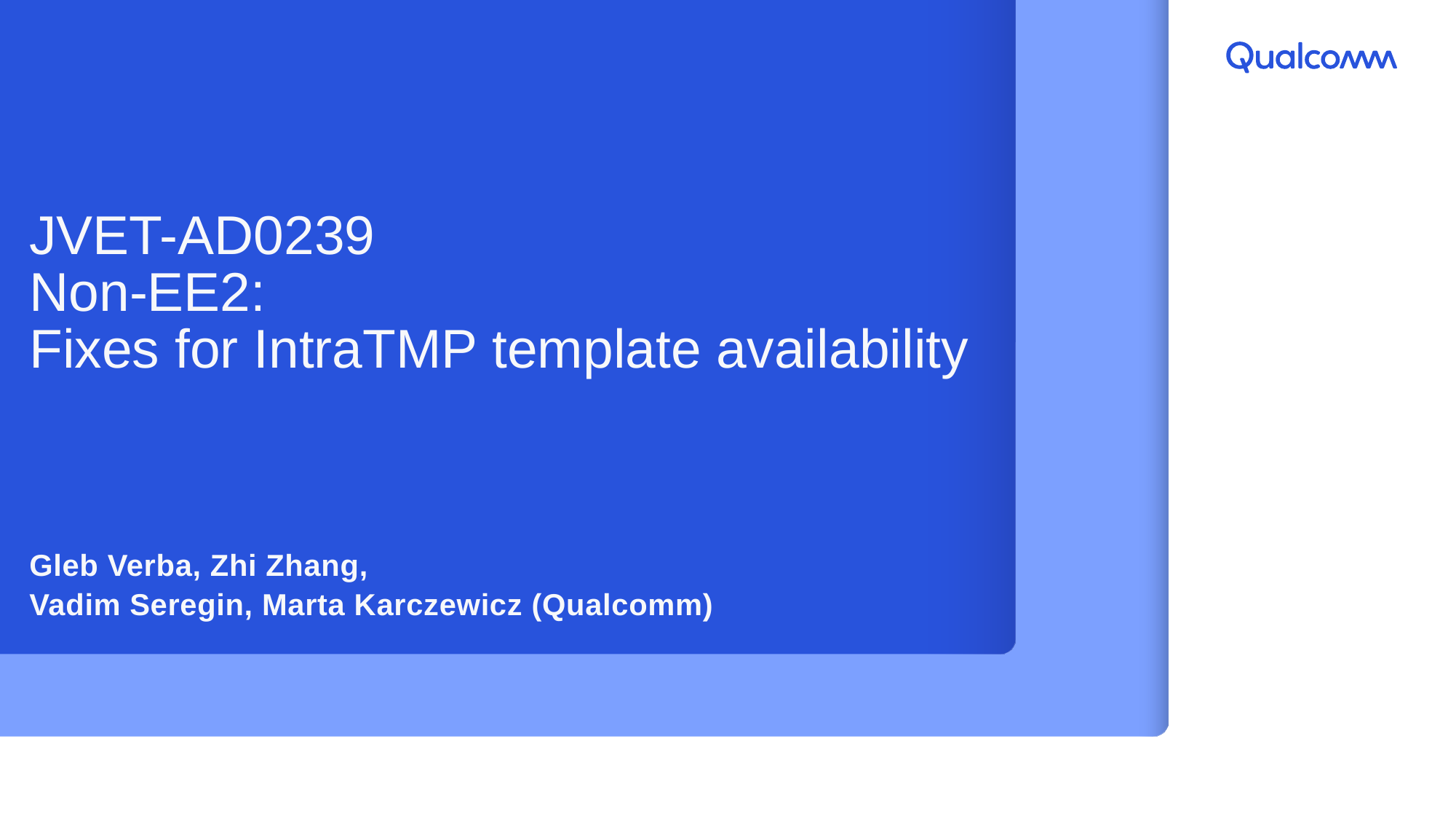

# JVET-AD0239 Non-EE2: Fixes for IntraTMP template availability
Gleb Verba, Zhi Zhang,
Vadim Seregin, Marta Karczewicz (Qualcomm)